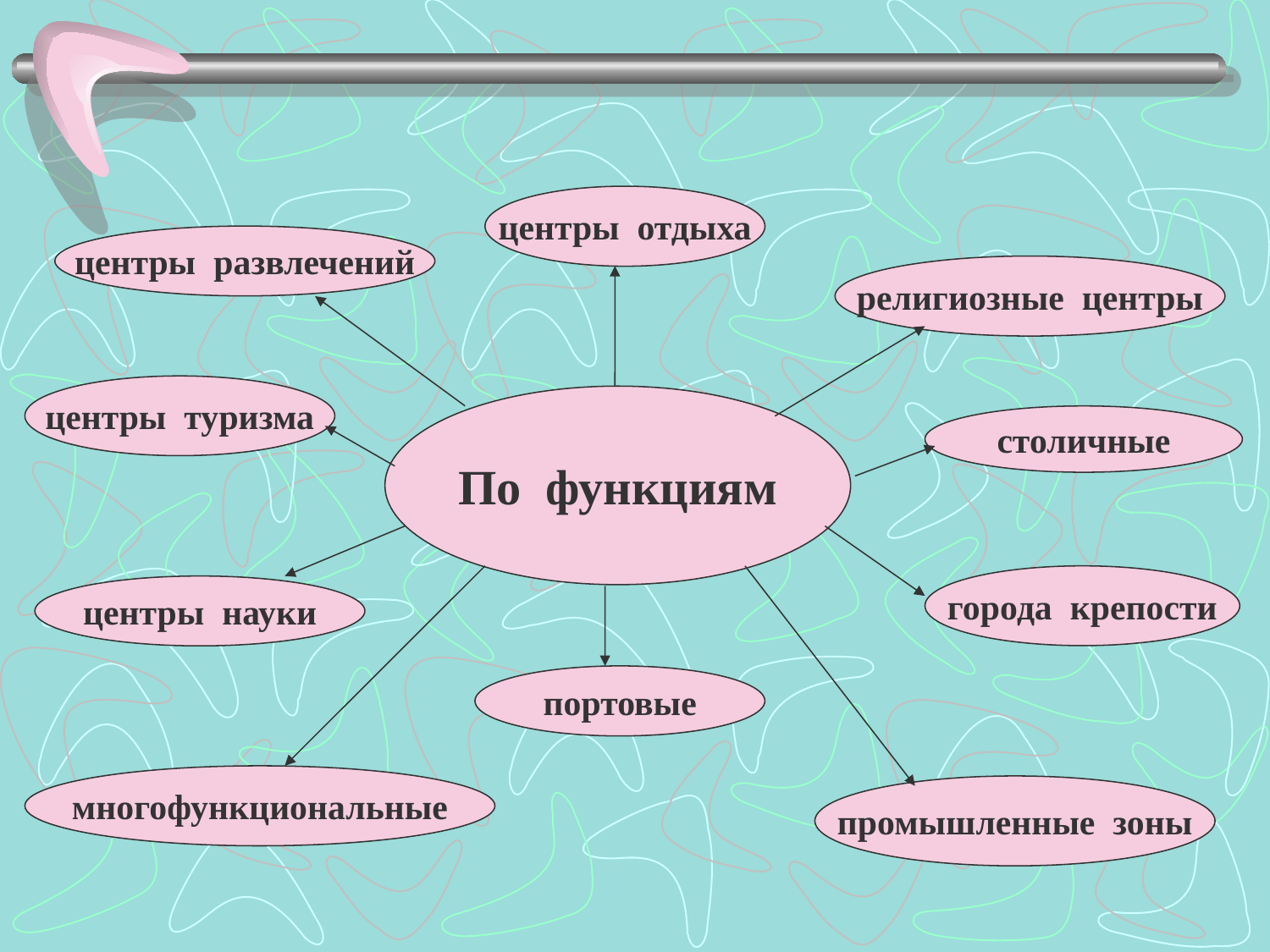

центры  отдыха
центры  развлечений
религиозные  центры

центры  туризма
По  функциям
столичные

города  крепости
центры  науки

портовые
многофункциональные
промышленные  зоны